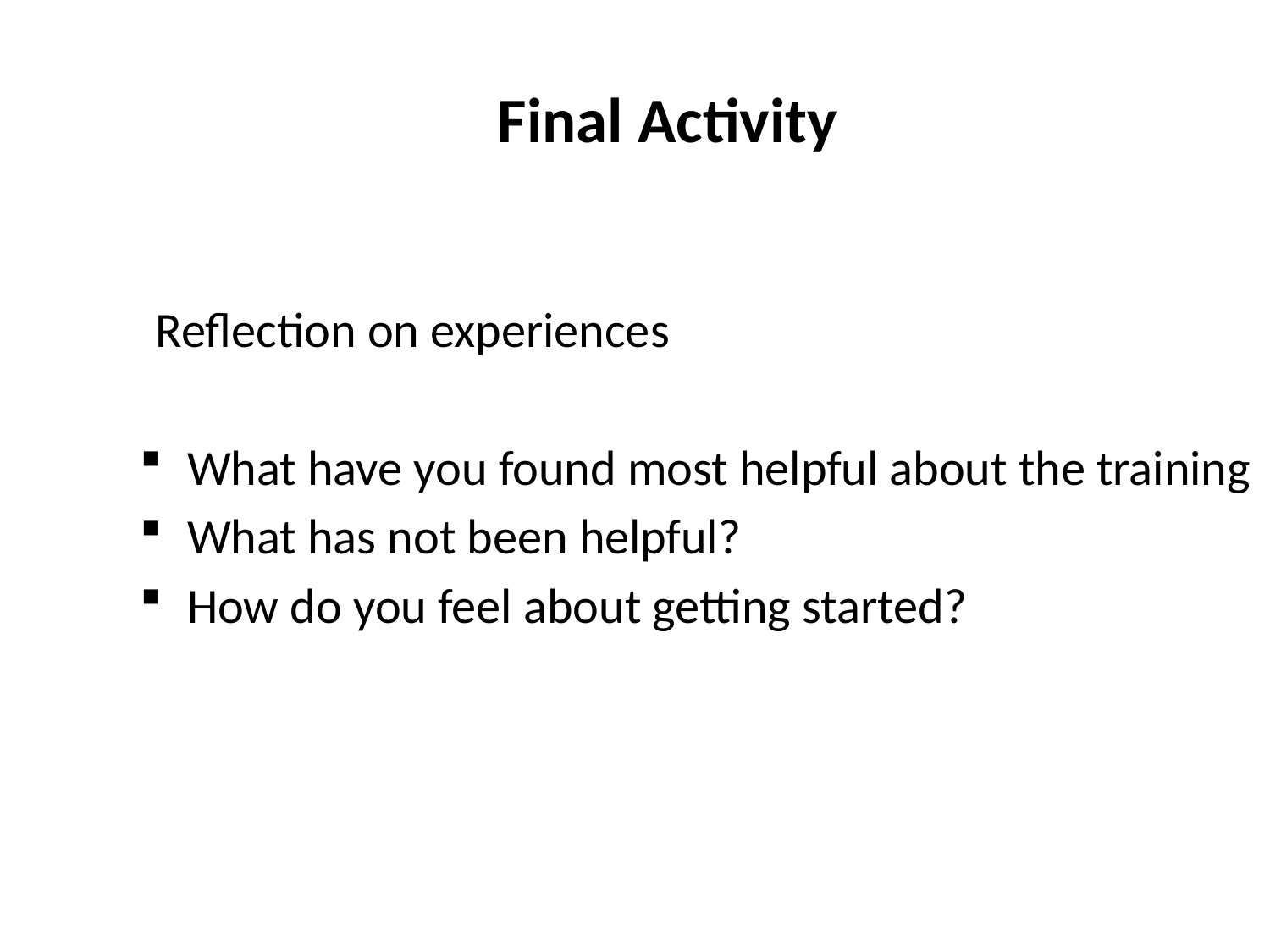

Final Activity
Reflection on experiences

What have you found most helpful about the training
What has not been helpful?
How do you feel about getting started?